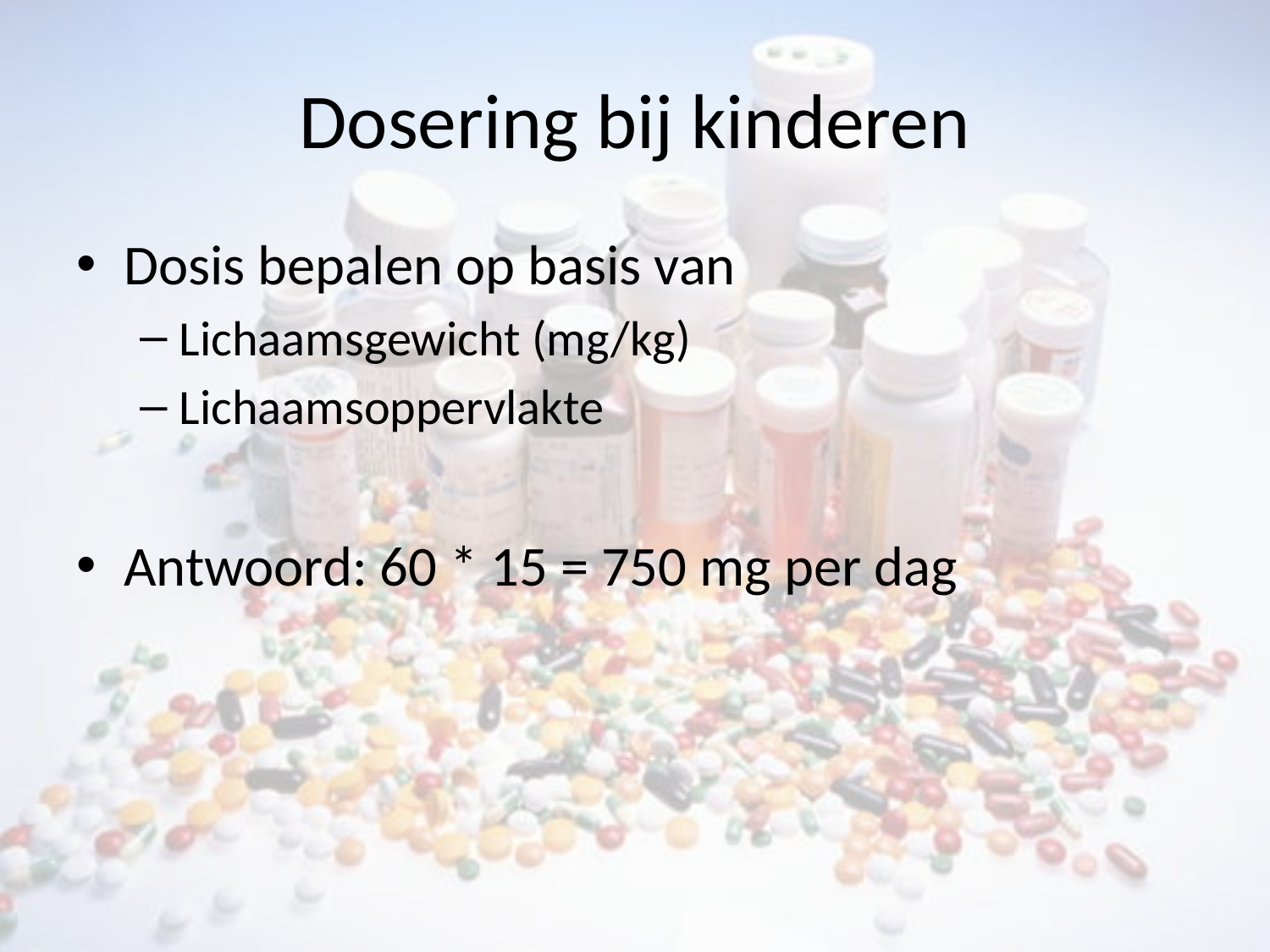

# Dosering bij kinderen
Dosis bepalen op basis van
Lichaamsgewicht (mg/kg)
Lichaamsoppervlakte

Antwoord: 60 * 15 = 750 mg per dag